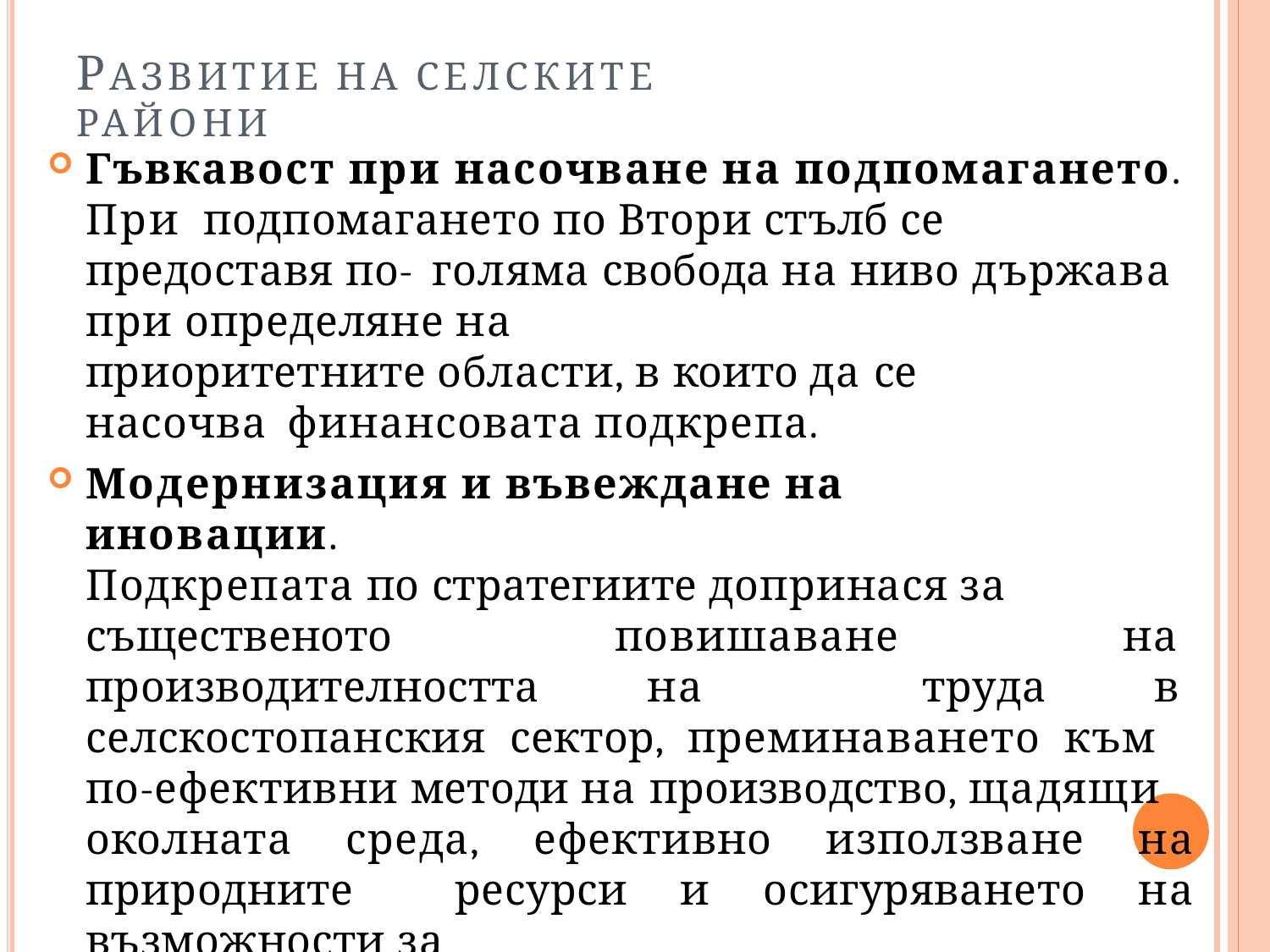

# РАЗВИТИЕ НА СЕЛСКИТЕ РАЙОНИ
Гъвкавост при насочване на подпомагането. При  подпомагането по Втори стълб се предоставя по-  голяма свобода на ниво държава при определяне на
приоритетните области, в които да се насочва  финансовата подкрепа.
Модернизация и въвеждане на иновации.
Подкрепата по стратегиите допринася за
същественото повишаване на производителността на  труда в селскостопанския сектор, преминаването към  по-ефективни методи на производство, щадящи
околната среда, ефективно използване на природните  ресурси и осигуряването на възможности за
произвеждане на качествени храни и продукти за  населението.